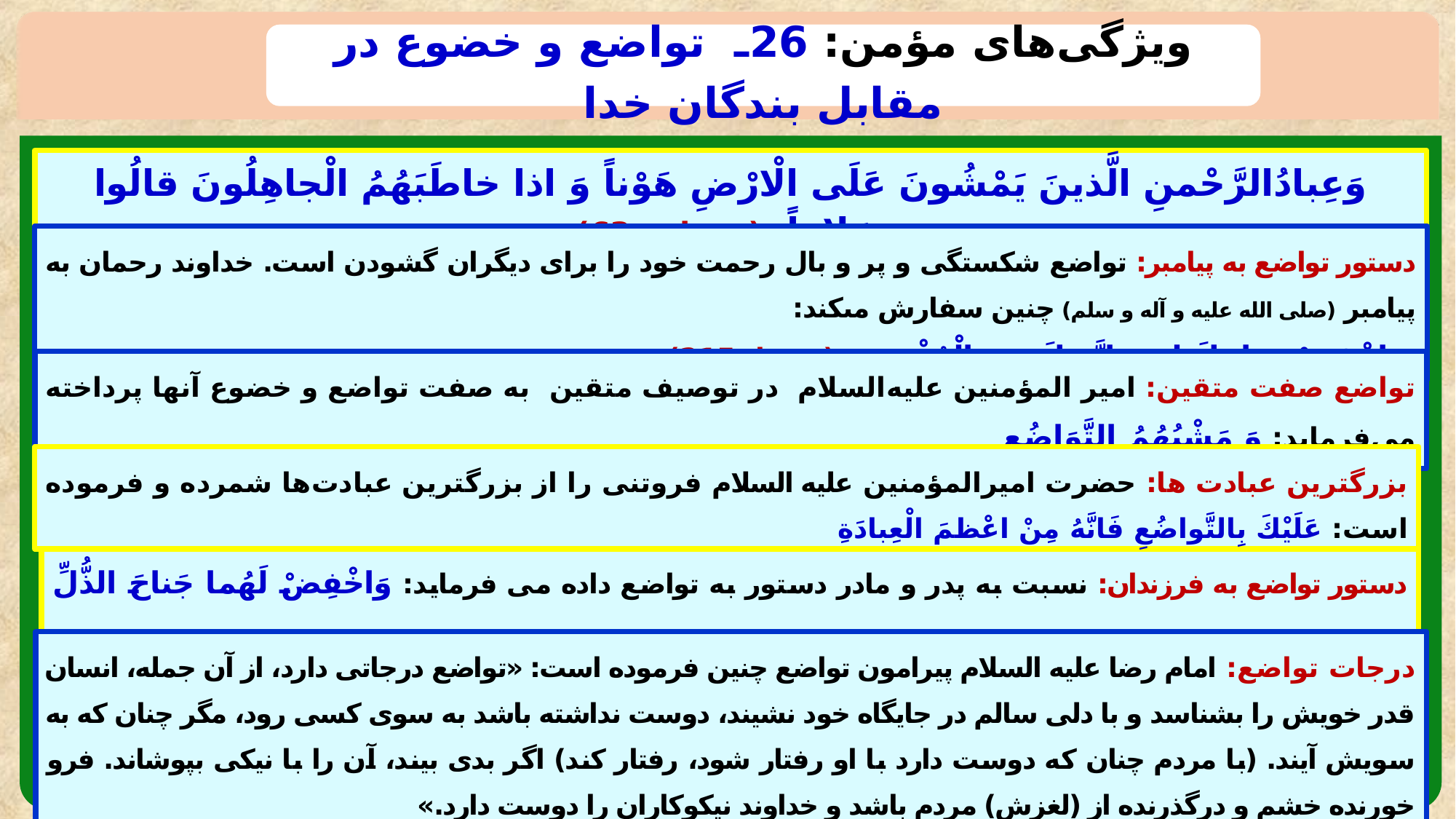

ویژگی‌های مؤمن: 26ـ  تواضع و خضوع در مقابل بندگان خدا

وَعِبادُالرَّحْمنِ الَّذينَ يَمْشُونَ عَلَى الْارْضِ هَوْناً وَ اذا خاطَبَهُمُ الْجاهِلُونَ قالُوا سَلاماً  (فرقان: 63)
دستور تواضع به پیامبر: تواضع شکستگی و پر و بال رحمت خود را برای دیگران گشودن است. خداوند رحمان به پیامبر (صلی الله علیه و آله و سلم) چنين سفارش مى‏كند:
وَ اخْفِضْ جَناحَكَ لِمَنِ اتَّبَعَكَ مِنَ الْمُؤْمِنينَ (شعرا: 215)
تواضع صفت متقین: امیر المؤمنین علیه‌السلام  در توصیف متقین  به صفت تواضع و خضوع آنها پرداخته می‌فرماید: وَ مَشْيُهُمُ التَّوَاضُع

بزرگترین عبادت ها: حضرت اميرالمؤمنین عليه‏ السلام فروتنى را از بزرگترين عبادت‌ها شمرده و فرموده است: عَلَيْكَ بِالتَّواضُعِ فَانَّهُ مِنْ اعْظمَ الْعِبادَةِ
دستور تواضع به فرزندان: نسبت به پدر و مادر دستور به تواضع داده می فرماید: وَاخْفِضْ لَهُما جَناحَ الذُّلِّ مِنَ الرَّحْمَةِ (اسراء: 24)
درجات تواضع: امام رضا عليه‏ السلام پيرامون تواضع چنين فرموده است: «تواضع درجاتى دارد، از آن جمله، انسان قدر خويش را بشناسد و با دلى سالم در جايگاه خود نشيند، دوست نداشته باشد به سوى كسى رود، مگر چنان كه به سويش آيند. (با مردم چنان كه دوست دارد با او رفتار شود، رفتار كند) اگر بدى بيند، آن را با نيكى بپوشاند. فرو خورنده خشم و درگذرنده از (لغزش) مردم باشد و خداوند نيكوكاران را دوست دارد.»